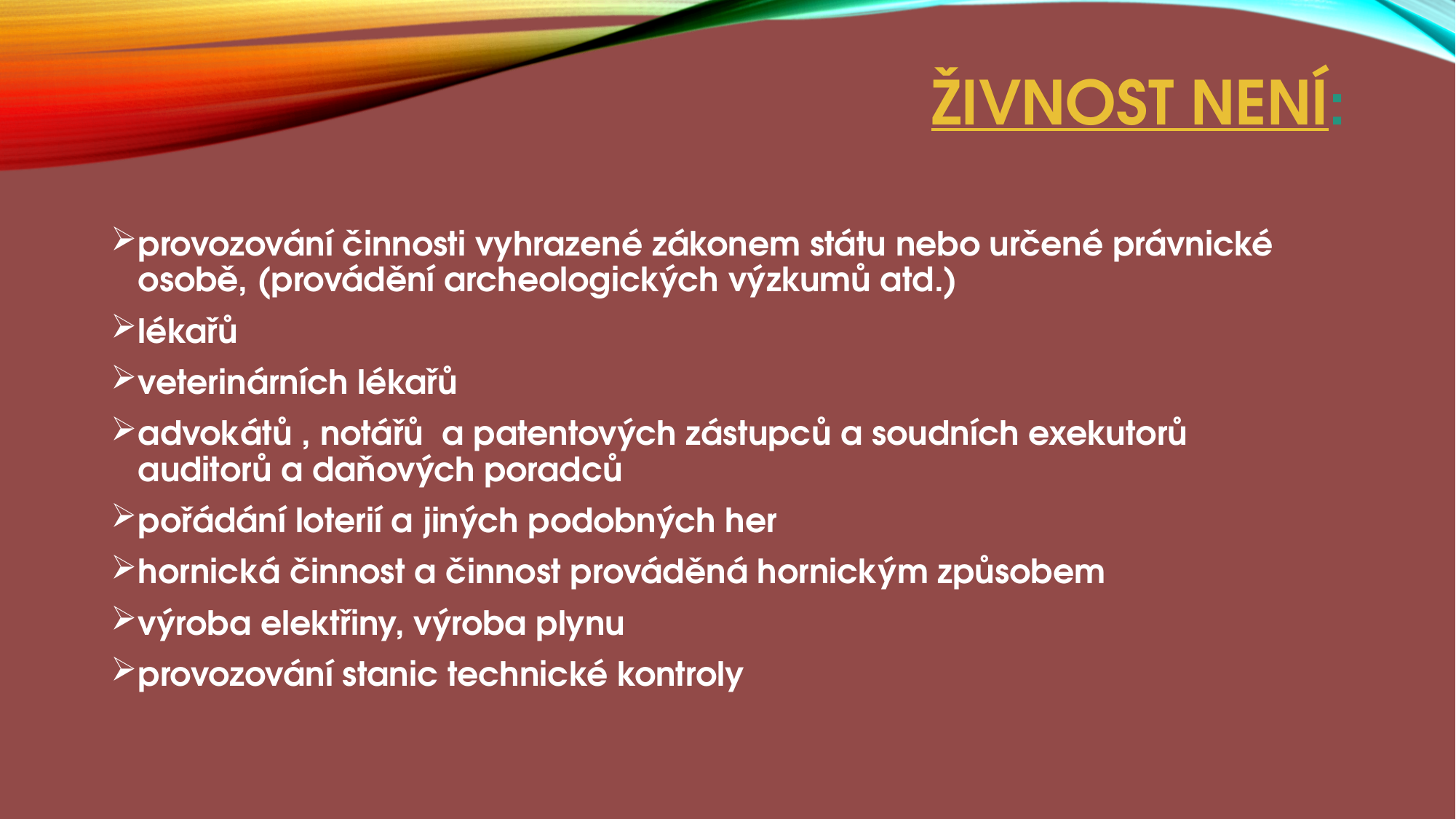

# Živnost není:
provozování činnosti vyhrazené zákonem státu nebo určené právnické osobě, (provádění archeologických výzkumů atd.)
lékařů
veterinárních lékařů
advokátů , notářů  a patentových zástupců a soudních exekutorů
auditorů a daňových poradců
pořádání loterií a jiných podobných her
hornická činnost a činnost prováděná hornickým způsobem
výroba elektřiny, výroba plynu
provozování stanic technické kontroly